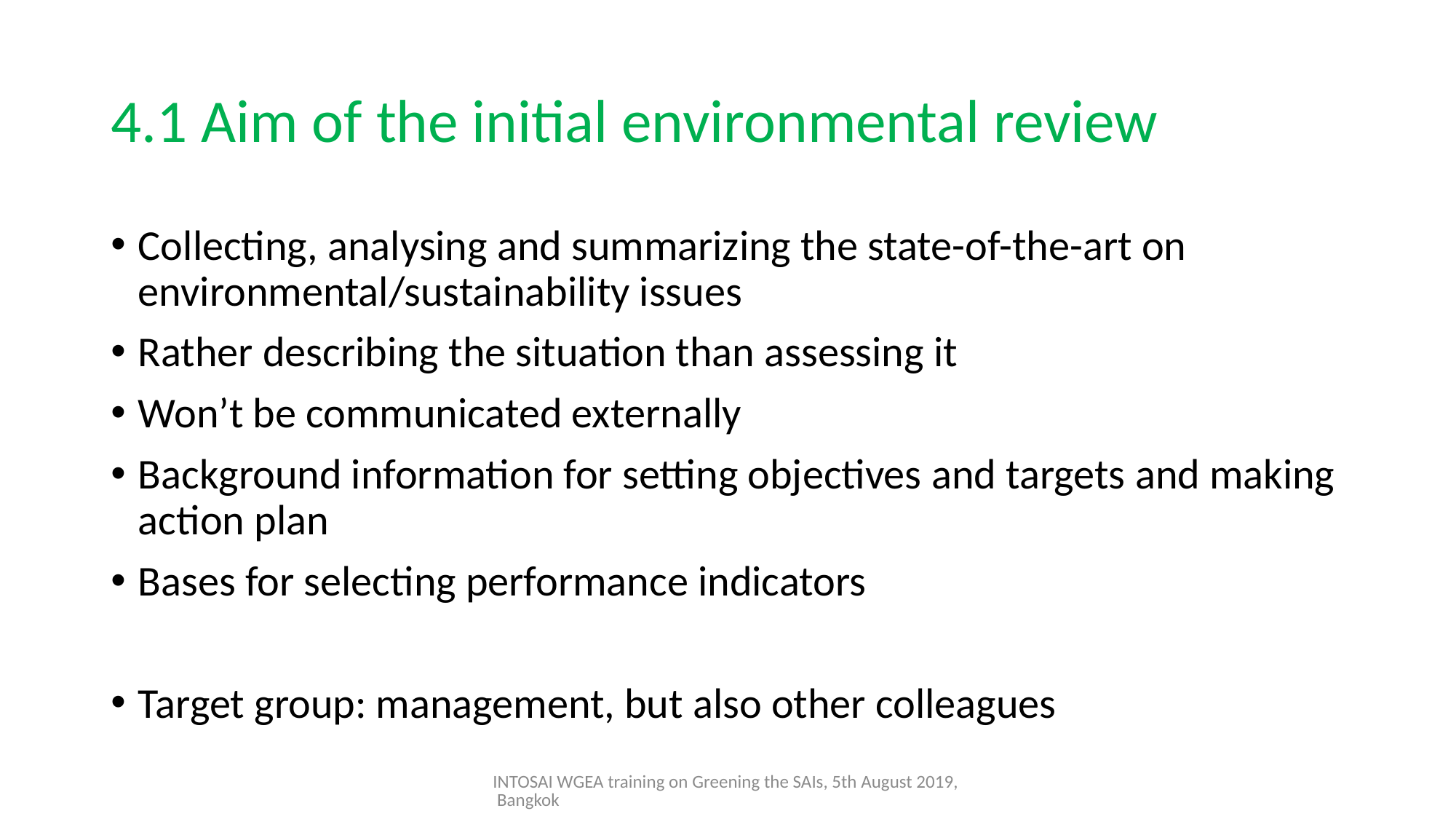

# 4.1 Aim of the initial environmental review
Collecting, analysing and summarizing the state-of-the-art on environmental/sustainability issues
Rather describing the situation than assessing it
Won’t be communicated externally
Background information for setting objectives and targets and making action plan
Bases for selecting performance indicators

Target group: management, but also other colleagues
INTOSAI WGEA training on Greening the SAIs, 5th August 2019, Bangkok